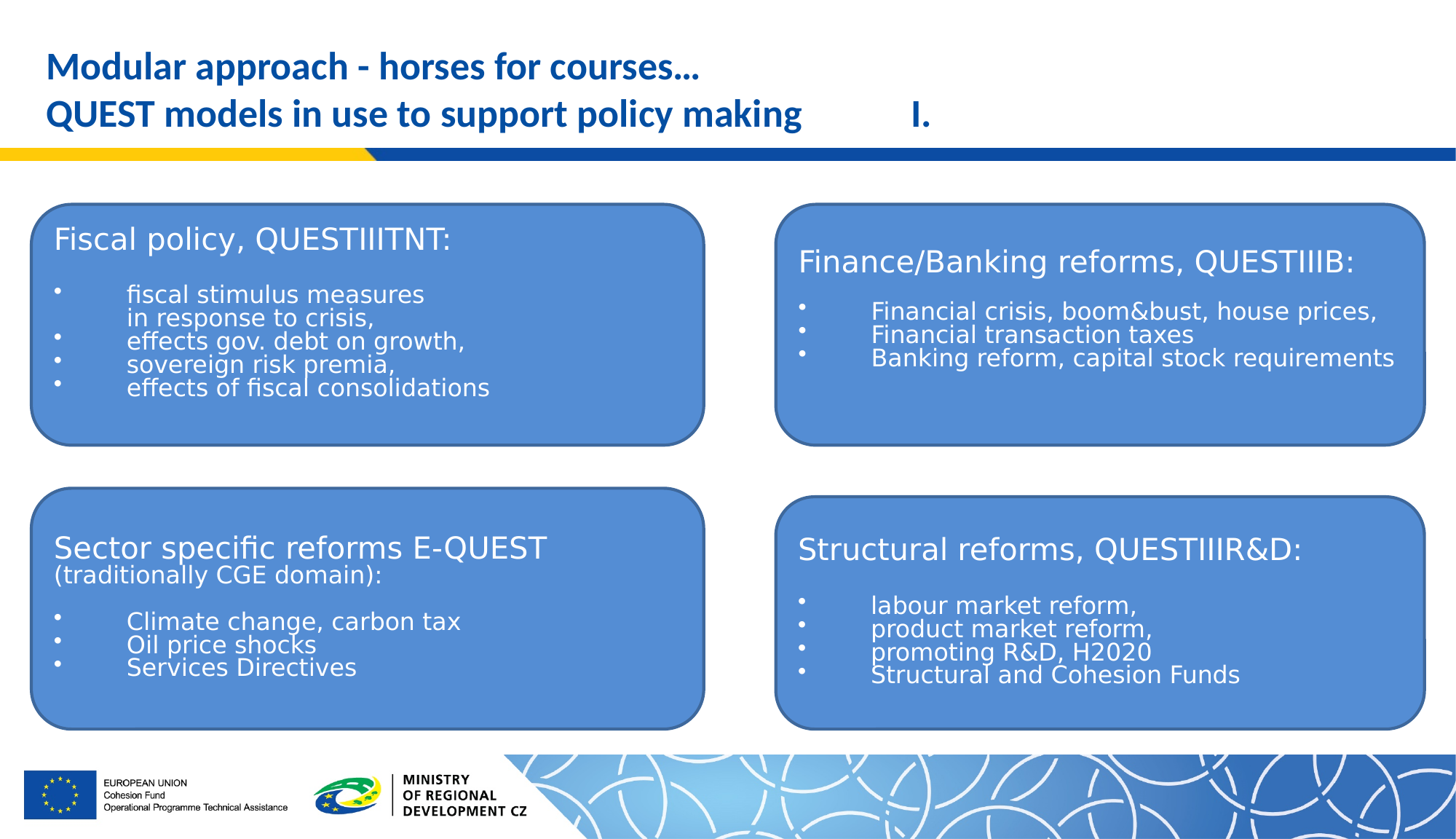

# Modular approach - horses for courses… QUEST models in use to support policy making			I.
Fiscal policy, QUESTIIITNT:

fiscal stimulus measures
in response to crisis,
effects gov. debt on growth,
sovereign risk premia,
effects of fiscal consolidations

Finance/Banking reforms, QUESTIIIB:

Financial crisis, boom&bust, house prices,
Financial transaction taxes
Banking reform, capital stock requirements

Sector specific reforms E-QUEST
(traditionally CGE domain):
Climate change, carbon tax
Oil price shocks
Services Directives
Structural reforms, QUESTIIIR&D:

labour market reform,
product market reform,
promoting R&D, H2020
Structural and Cohesion Funds